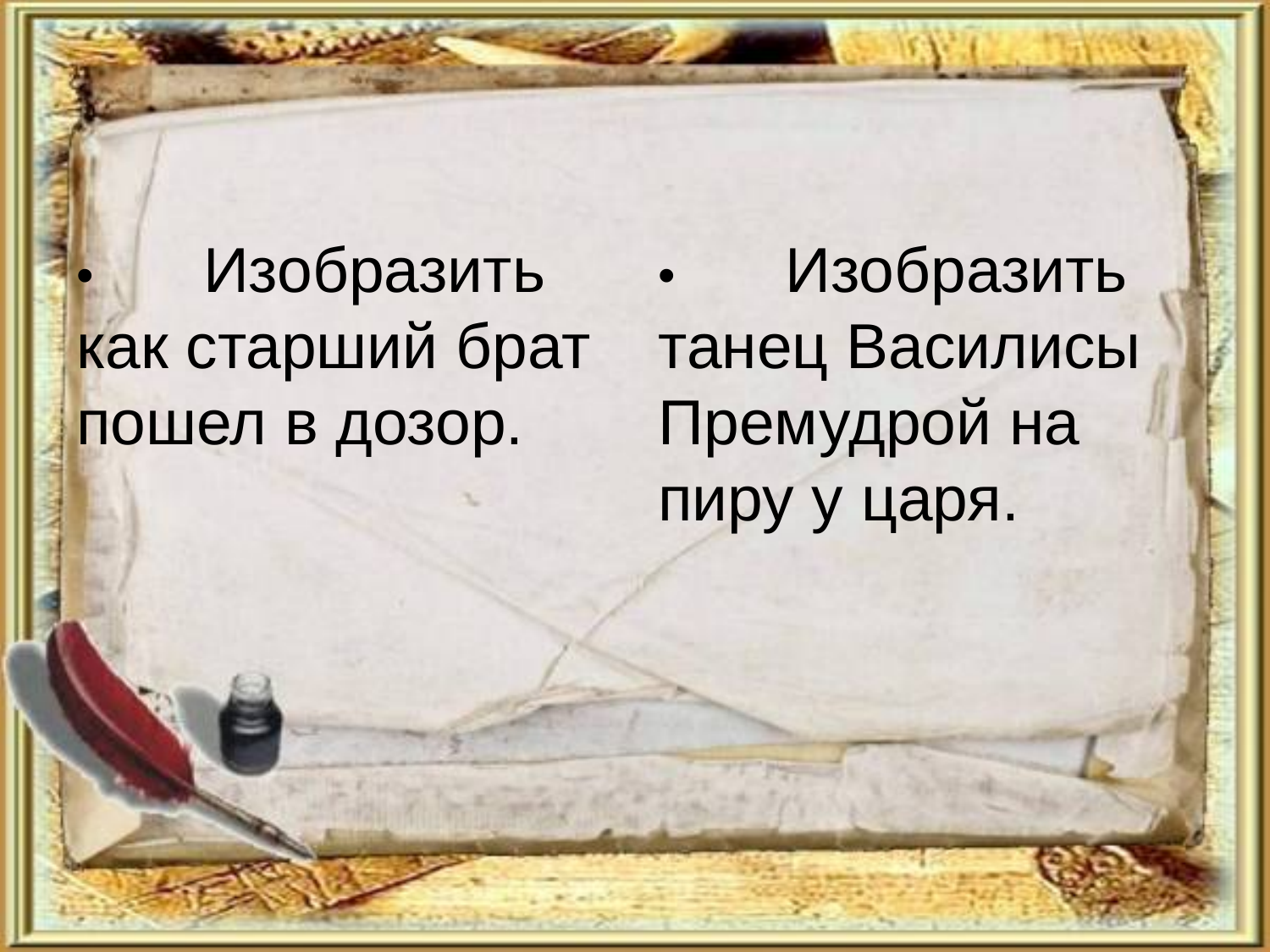

#
•	Изобразить как старший брат пошел в дозор.

•	Изобразить танец Василисы Премудрой на пиру у царя.